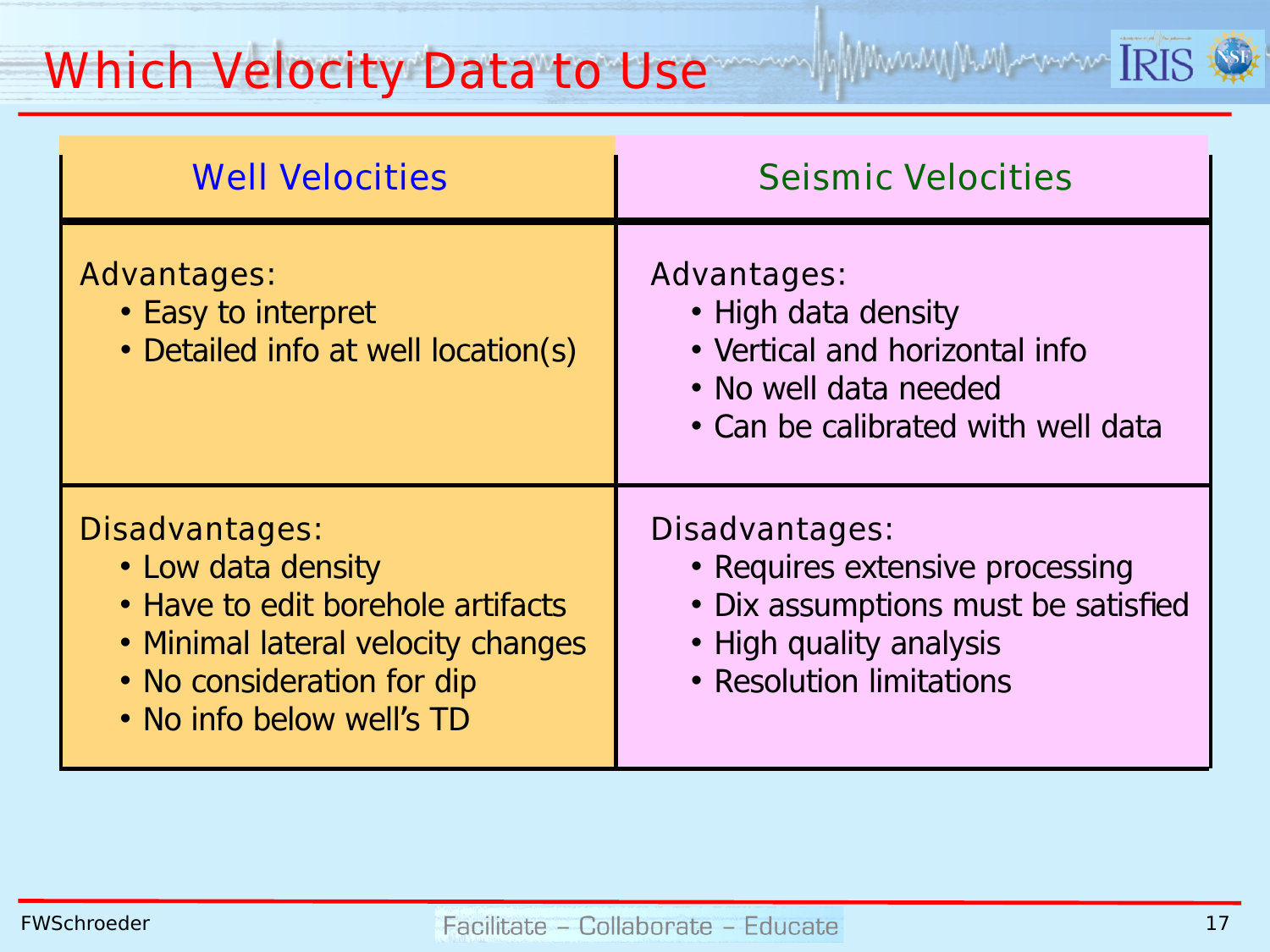

# Which Velocity Data to Use

Well Velocities
Seismic Velocities
Advantages:
Easy to interpret
Detailed info at well location(s)
Advantages:
High data density
Vertical and horizontal info
No well data needed
Can be calibrated with well data
Disadvantages:
Low data density
Have to edit borehole artifacts
Minimal lateral velocity changes
No consideration for dip
No info below well’s TD
Disadvantages:
Requires extensive processing
Dix assumptions must be satisfied
High quality analysis
Resolution limitations